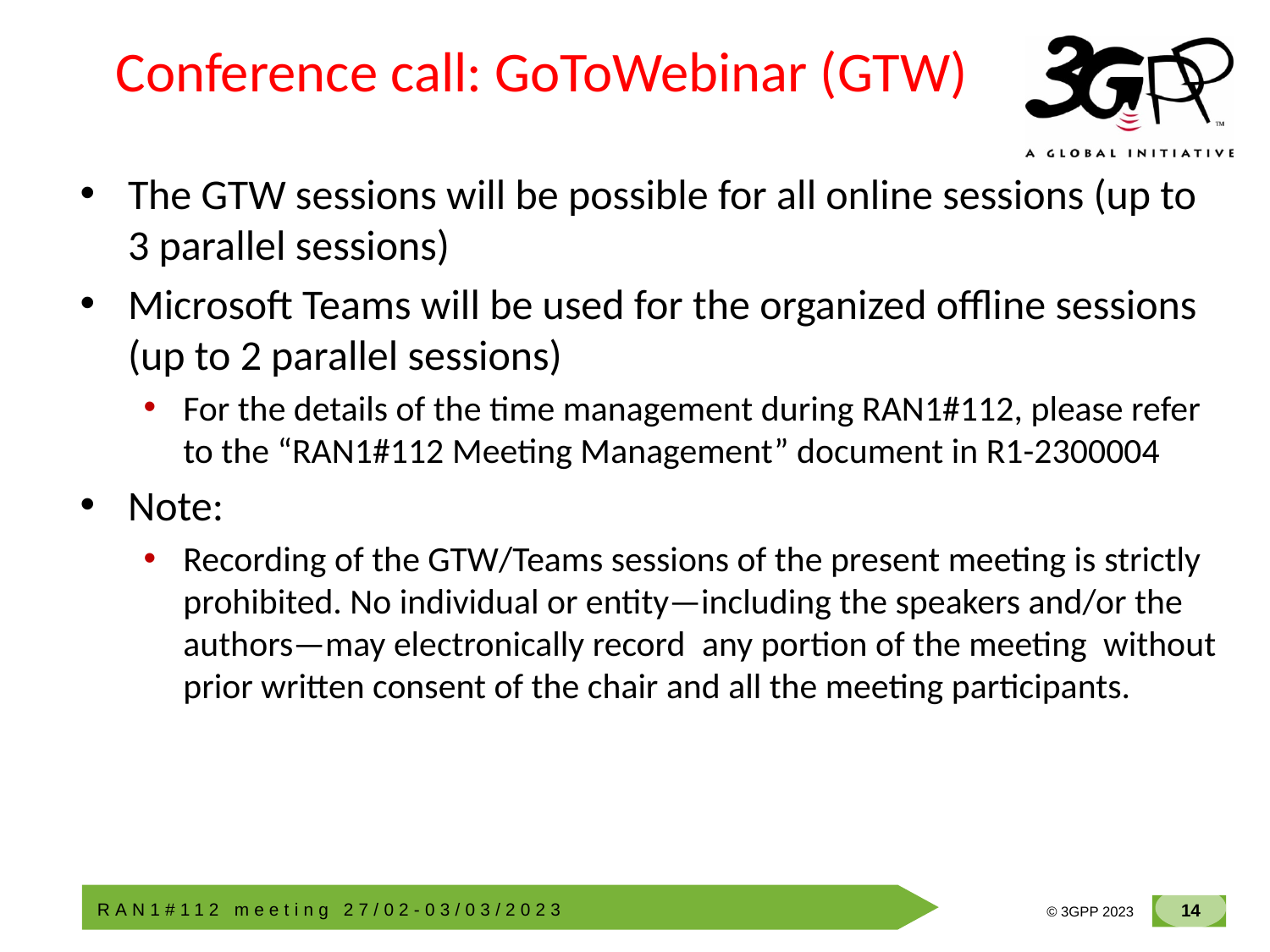

# Conference call: GoToWebinar (GTW)
The GTW sessions will be possible for all online sessions (up to 3 parallel sessions)
Microsoft Teams will be used for the organized offline sessions (up to 2 parallel sessions)
For the details of the time management during RAN1#112, please refer to the “RAN1#112 Meeting Management” document in R1-2300004
Note:
Recording of the GTW/Teams sessions of the present meeting is strictly prohibited. No individual or entity—including the speakers and/or the authors—may electronically record  any portion of the meeting  without prior written consent of the chair and all the meeting participants.